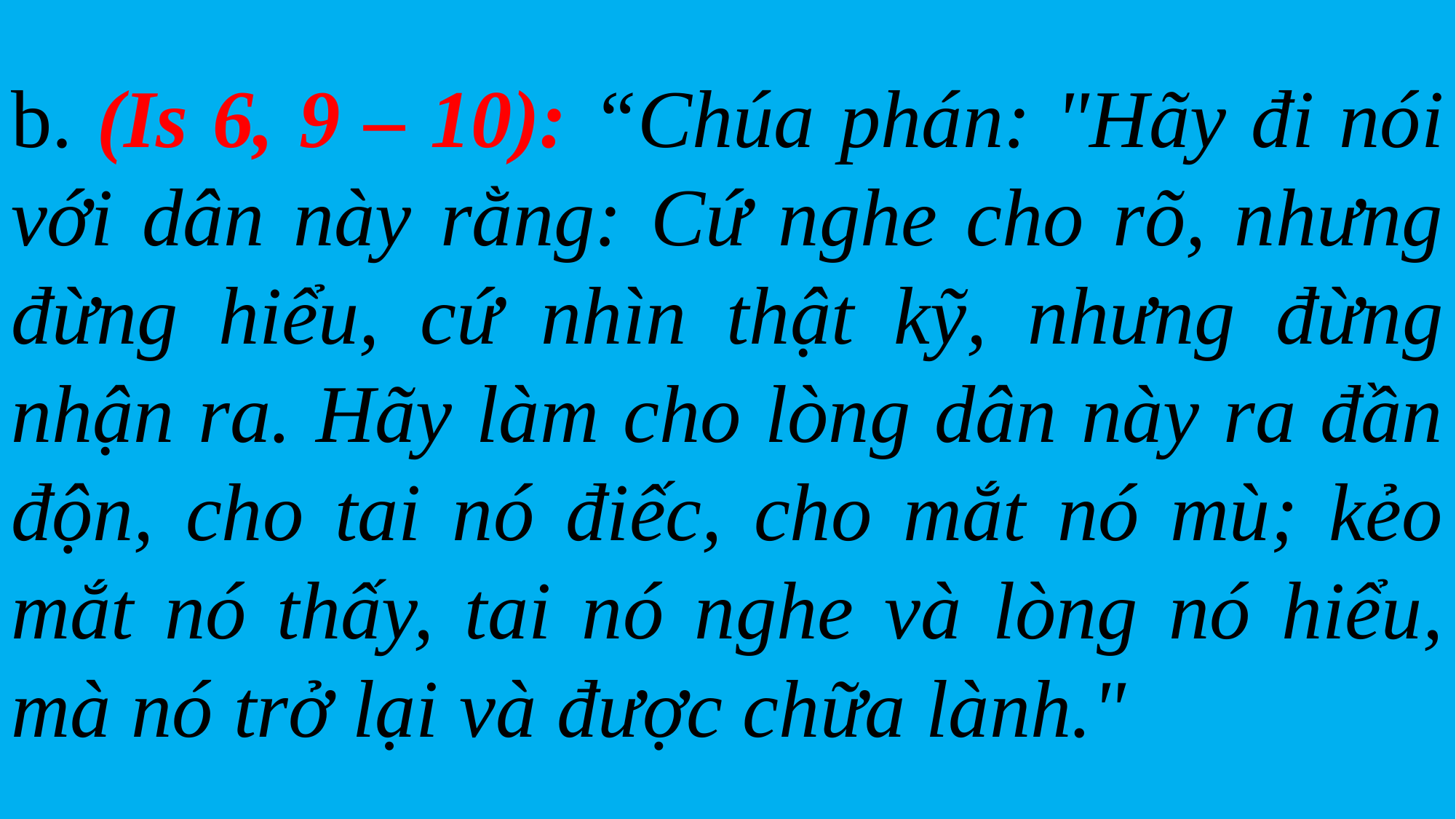

b. (Is 6, 9 – 10): “Chúa phán: "Hãy đi nói với dân này rằng: Cứ nghe cho rõ, nhưng đừng hiểu, cứ nhìn thật kỹ, nhưng đừng nhận ra. Hãy làm cho lòng dân này ra đần độn, cho tai nó điếc, cho mắt nó mù; kẻo mắt nó thấy, tai nó nghe và lòng nó hiểu, mà nó trở lại và được chữa lành."